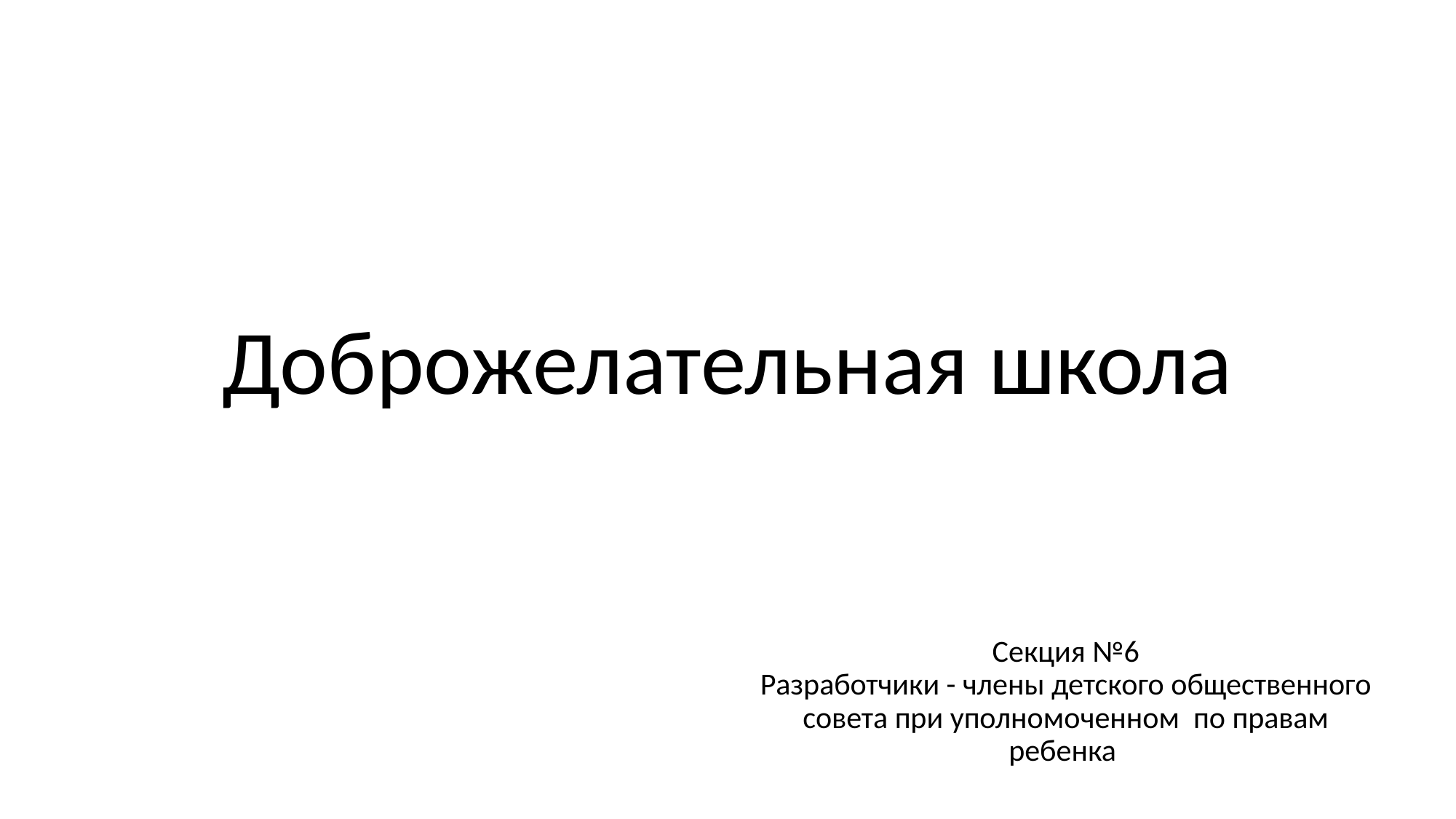

# Доброжелательная школа
Секция №6
Разработчики - члены детского общественного совета при уполномоченном  по правам ребенка